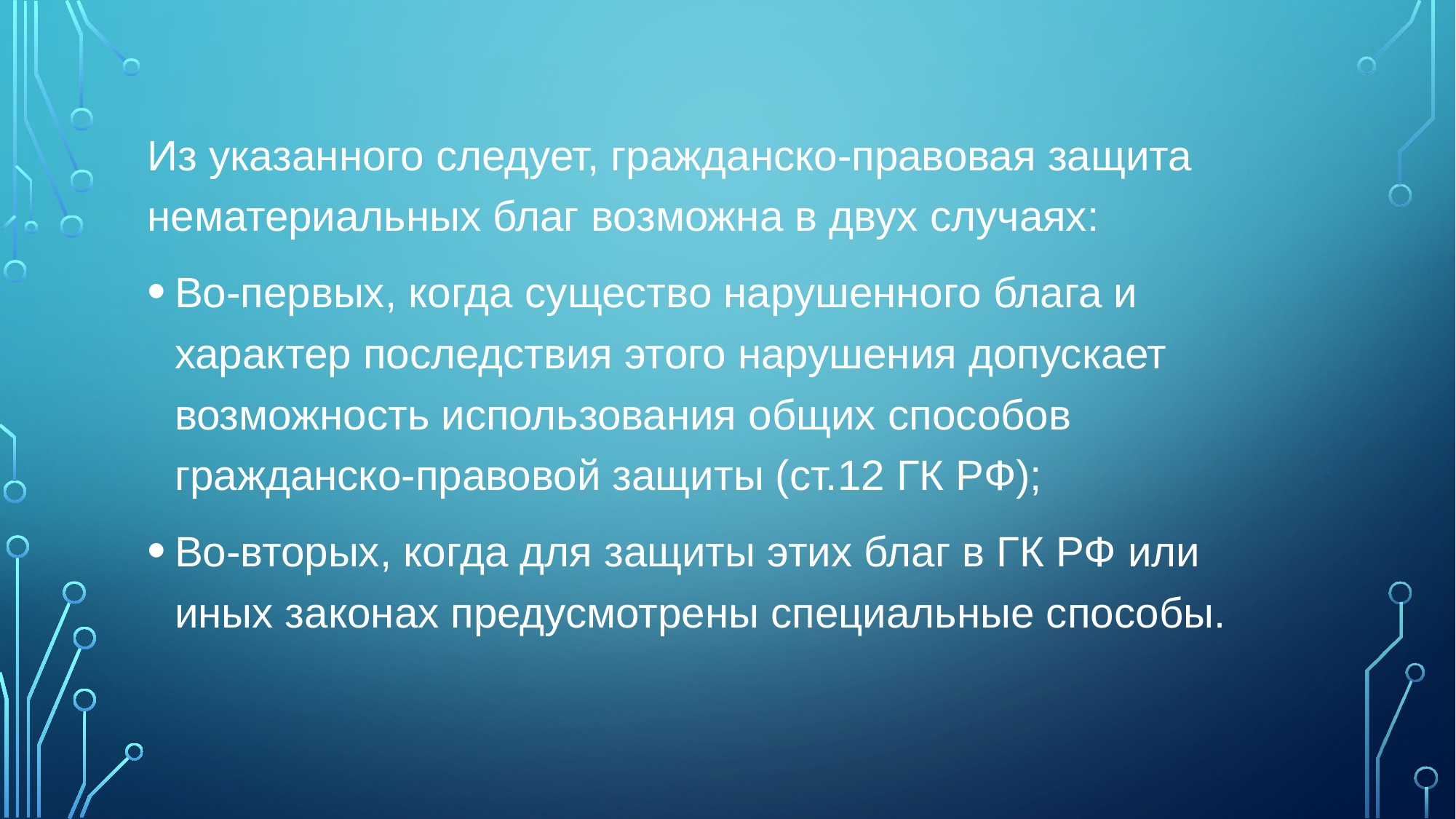

Из указанного следует, гражданско-правовая защита нематериальных благ возможна в двух случаях:
Во-первых, когда существо нарушенного блага и характер последствия этого нарушения допускает возможность использования общих способов гражданско-правовой защиты (ст.12 ГК РФ);
Во-вторых, когда для защиты этих благ в ГК РФ или иных законах предусмотрены специальные способы.